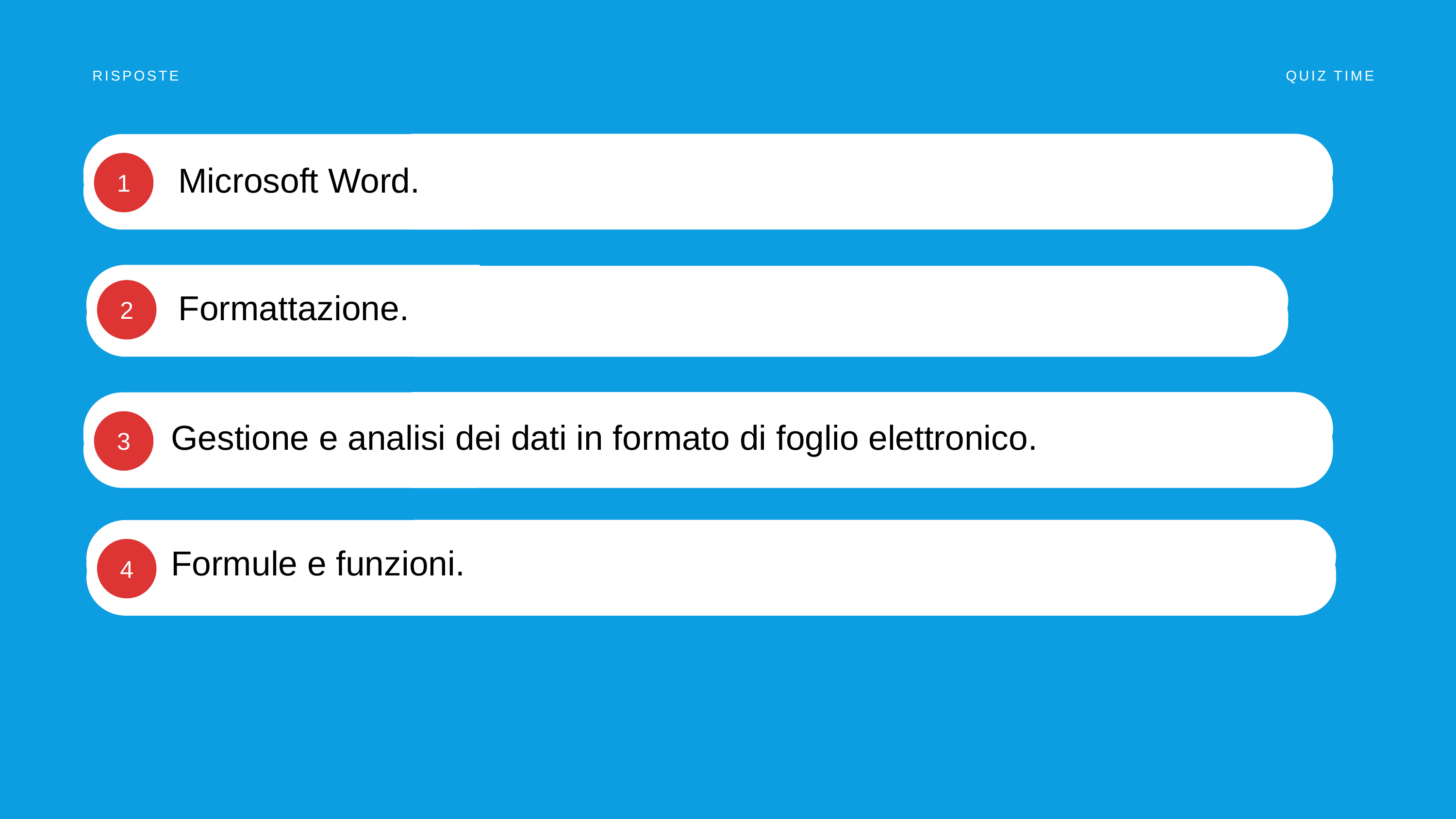

RISPOSTE
QUIZ TIME

Microsoft Word.
1

Formattazione.
2

Gestione e analisi dei dati in formato di foglio elettronico.
3

Formule e funzioni.
4